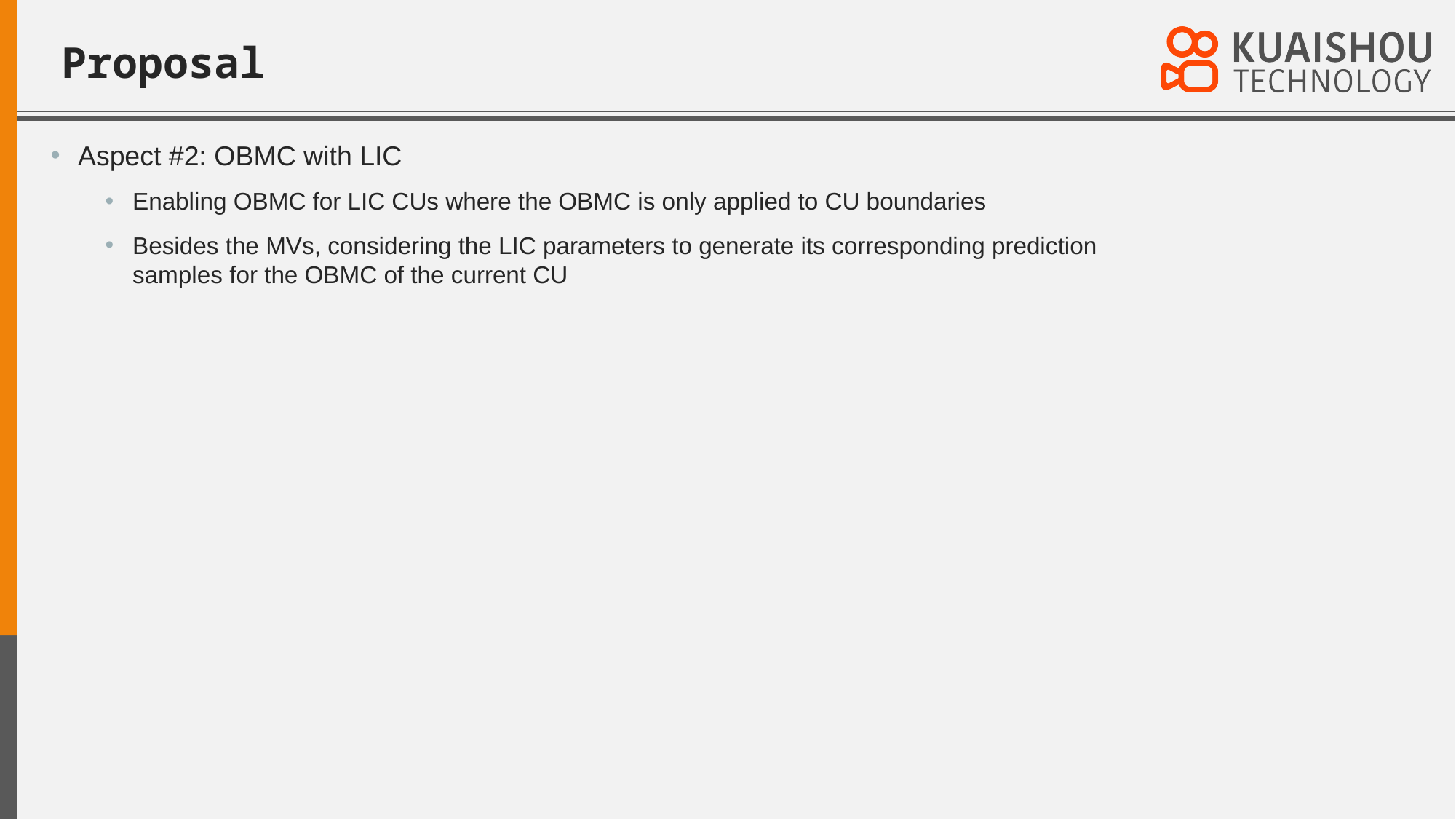

# Proposal
Aspect #2: OBMC with LIC
Enabling OBMC for LIC CUs where the OBMC is only applied to CU boundaries
Besides the MVs, considering the LIC parameters to generate its corresponding prediction samples for the OBMC of the current CU